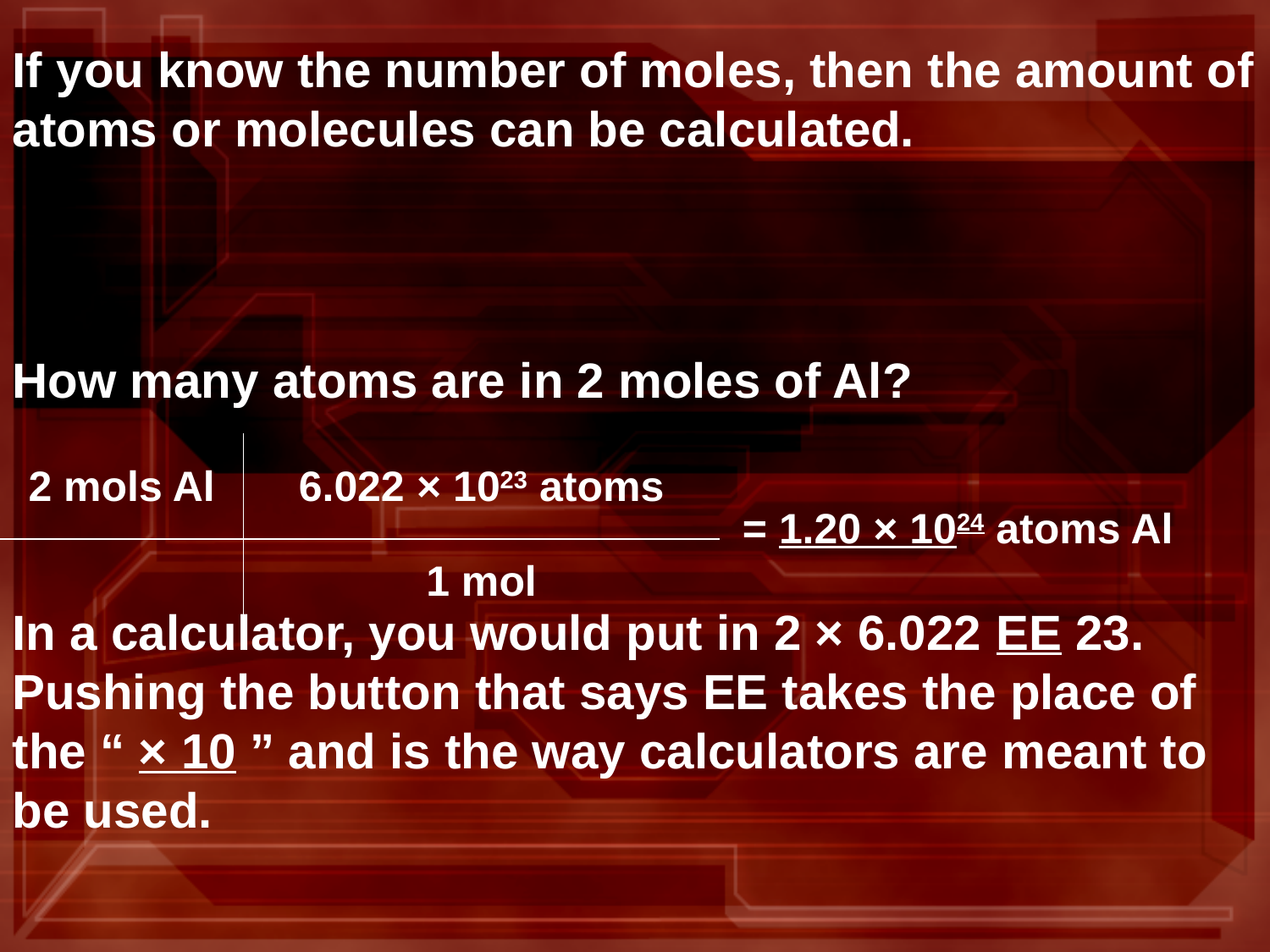

If you know the number of moles, then the amount of atoms or molecules can be calculated.

How many atoms are in 2 moles of Al?

In a calculator, you would put in 2 × 6.022 EE 23.  Pushing the button that says EE takes the place of the “ × 10 ” and is the way calculators are meant to be used.
| 2 mols Al | 6.022 × 1023 atoms | = 1.20 × 1024 atoms Al |
| --- | --- | --- |
|  | 1 mol |  |